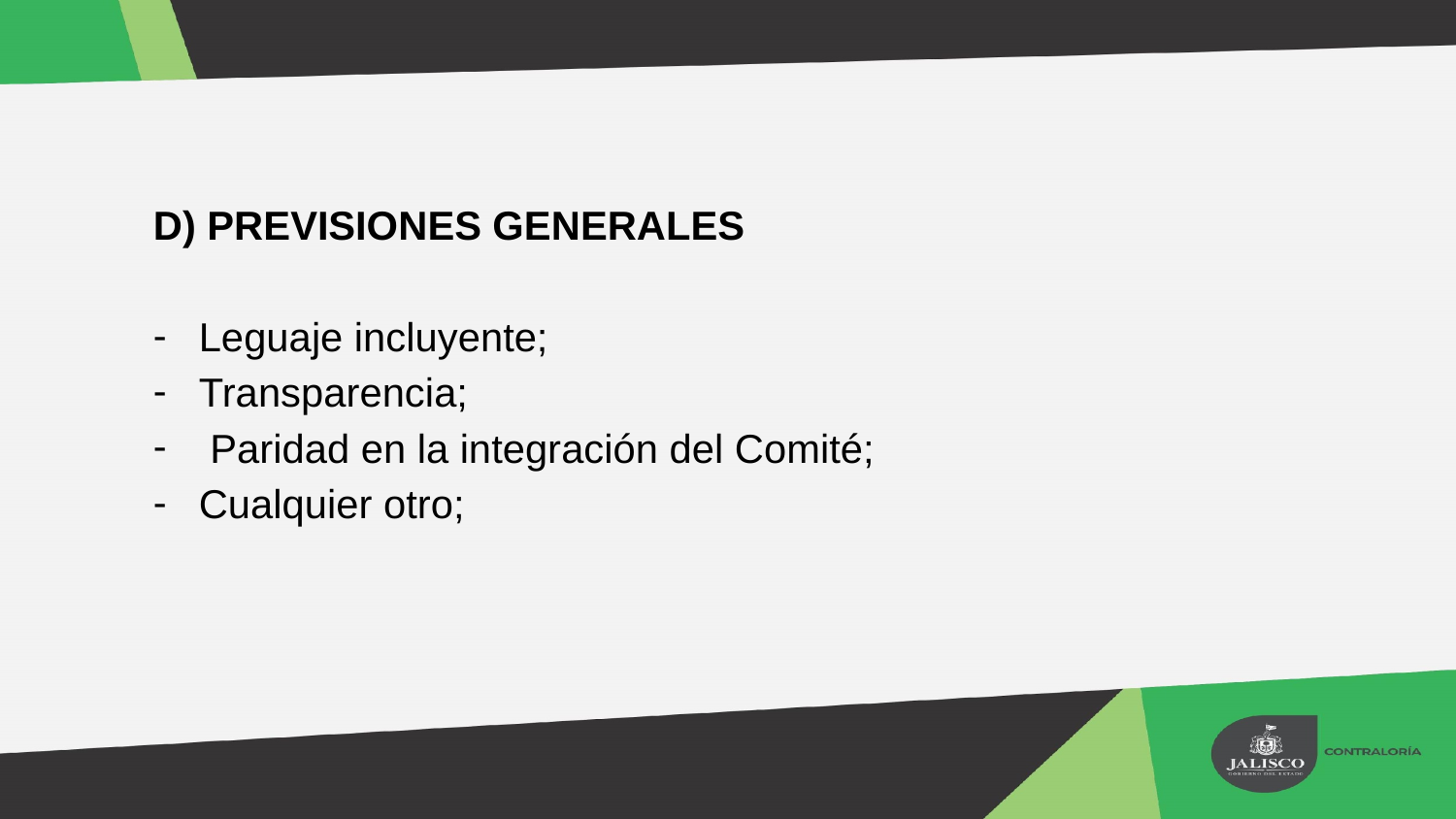

D) PREVISIONES GENERALES

Leguaje incluyente;
Transparencia;
 Paridad en la integración del Comité;
Cualquier otro;